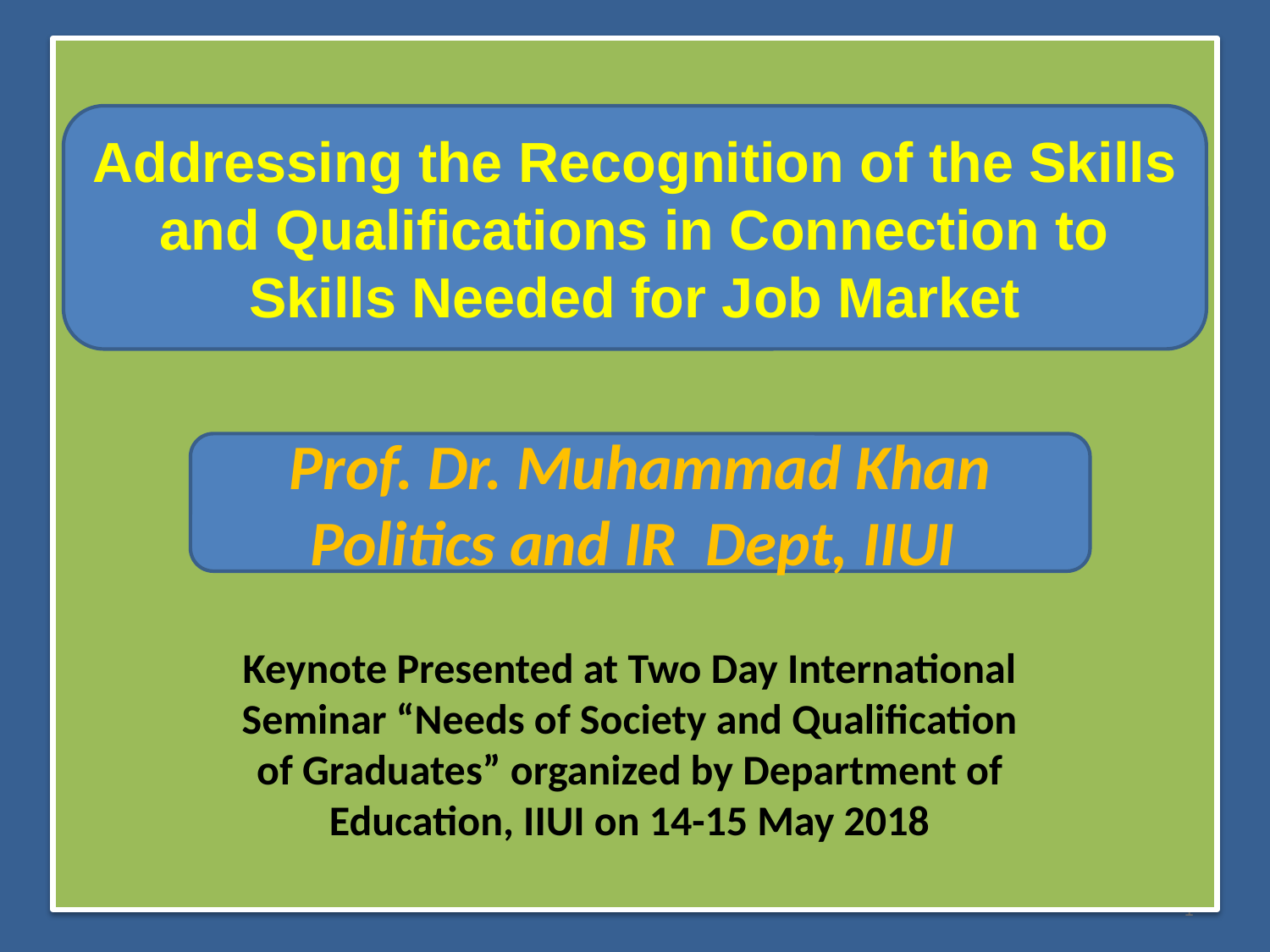

#
Addressing the Recognition of the Skills and Qualifications in Connection to Skills Needed for Job Market
Prof. Dr. Muhammad Khan
Politics and IR  Dept, IIUI
Keynote Presented at Two Day International Seminar “Needs of Society and Qualification of Graduates” organized by Department of Education, IIUI on 14-15 May 2018

1